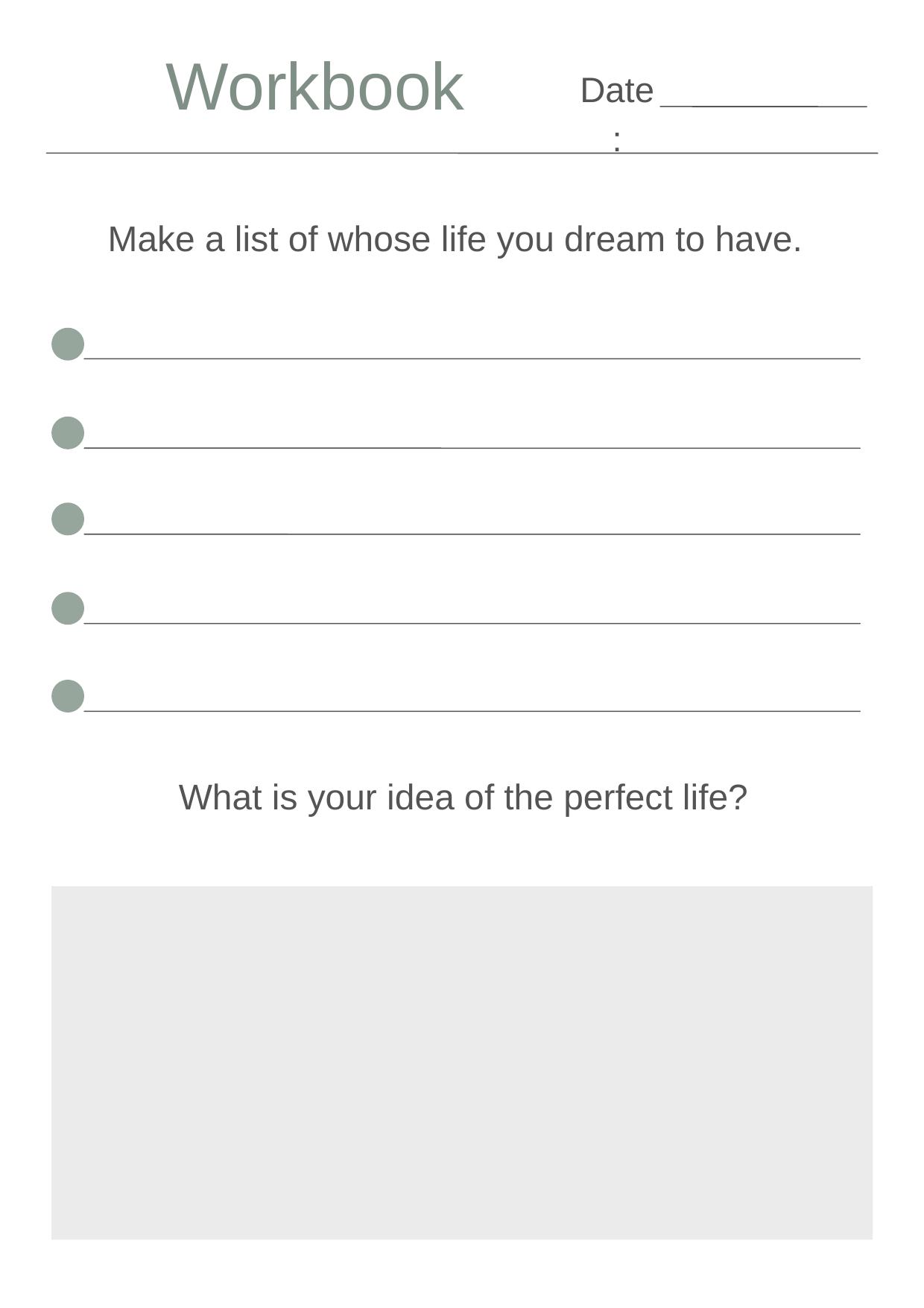

Workbook
Date:

Make a list of whose life you dream to have.

What is your idea of the perfect life?